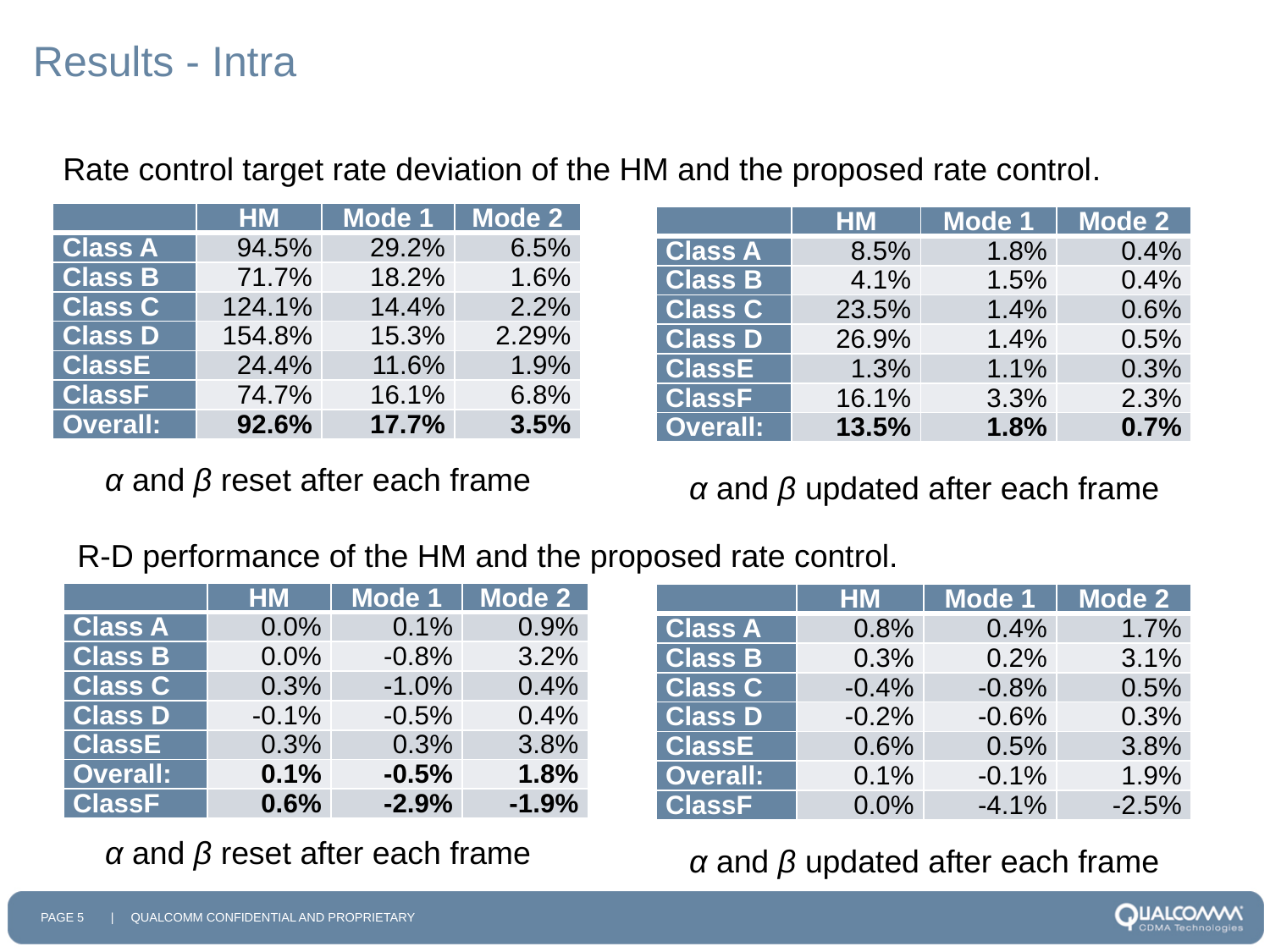

# Results - Intra
Rate control target rate deviation of the HM and the proposed rate control.
|  | HM | Mode 1 | Mode 2 |
| --- | --- | --- | --- |
| Class A | 94.5% | 29.2% | 6.5% |
| Class B | 71.7% | 18.2% | 1.6% |
| Class C | 124.1% | 14.4% | 2.2% |
| Class D | 154.8% | 15.3% | 2.29% |
| ClassE | 24.4% | 11.6% | 1.9% |
| ClassF | 74.7% | 16.1% | 6.8% |
| Overall: | 92.6% | 17.7% | 3.5% |
|  | HM | Mode 1 | Mode 2 |
| --- | --- | --- | --- |
| Class A | 8.5% | 1.8% | 0.4% |
| Class B | 4.1% | 1.5% | 0.4% |
| Class C | 23.5% | 1.4% | 0.6% |
| Class D | 26.9% | 1.4% | 0.5% |
| ClassE | 1.3% | 1.1% | 0.3% |
| ClassF | 16.1% | 3.3% | 2.3% |
| Overall: | 13.5% | 1.8% | 0.7% |
α and β reset after each frame
α and β updated after each frame
R-D performance of the HM and the proposed rate control.
|  | HM | Mode 1 | Mode 2 |
| --- | --- | --- | --- |
| Class A | 0.0% | 0.1% | 0.9% |
| Class B | 0.0% | -0.8% | 3.2% |
| Class C | 0.3% | -1.0% | 0.4% |
| Class D | -0.1% | -0.5% | 0.4% |
| ClassE | 0.3% | 0.3% | 3.8% |
| Overall: | 0.1% | -0.5% | 1.8% |
| ClassF | 0.6% | -2.9% | -1.9% |
|  | HM | Mode 1 | Mode 2 |
| --- | --- | --- | --- |
| Class A | 0.8% | 0.4% | 1.7% |
| Class B | 0.3% | 0.2% | 3.1% |
| Class C | -0.4% | -0.8% | 0.5% |
| Class D | -0.2% | -0.6% | 0.3% |
| ClassE | 0.6% | 0.5% | 3.8% |
| Overall: | 0.1% | -0.1% | 1.9% |
| ClassF | 0.0% | -4.1% | -2.5% |
α and β reset after each frame
α and β updated after each frame